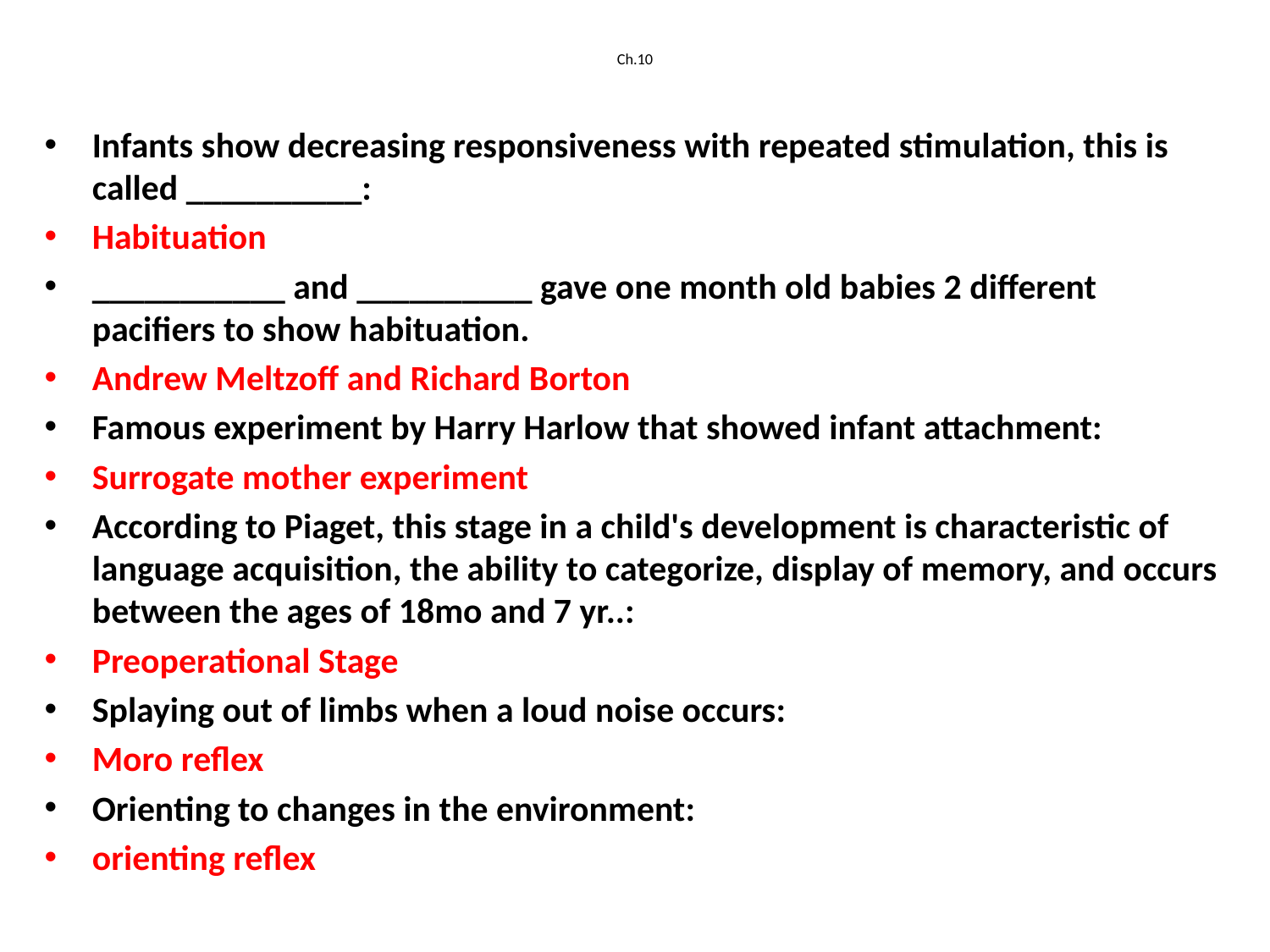

# Ch.10
Infants show decreasing responsiveness with repeated stimulation, this is called __________:
Habituation
___________ and __________ gave one month old babies 2 different pacifiers to show habituation.
Andrew Meltzoff and Richard Borton
Famous experiment by Harry Harlow that showed infant attachment:
Surrogate mother experiment
According to Piaget, this stage in a child's development is characteristic of language acquisition, the ability to categorize, display of memory, and occurs between the ages of 18mo and 7 yr..:
Preoperational Stage
Splaying out of limbs when a loud noise occurs:
Moro reflex
Orienting to changes in the environment:
orienting reflex